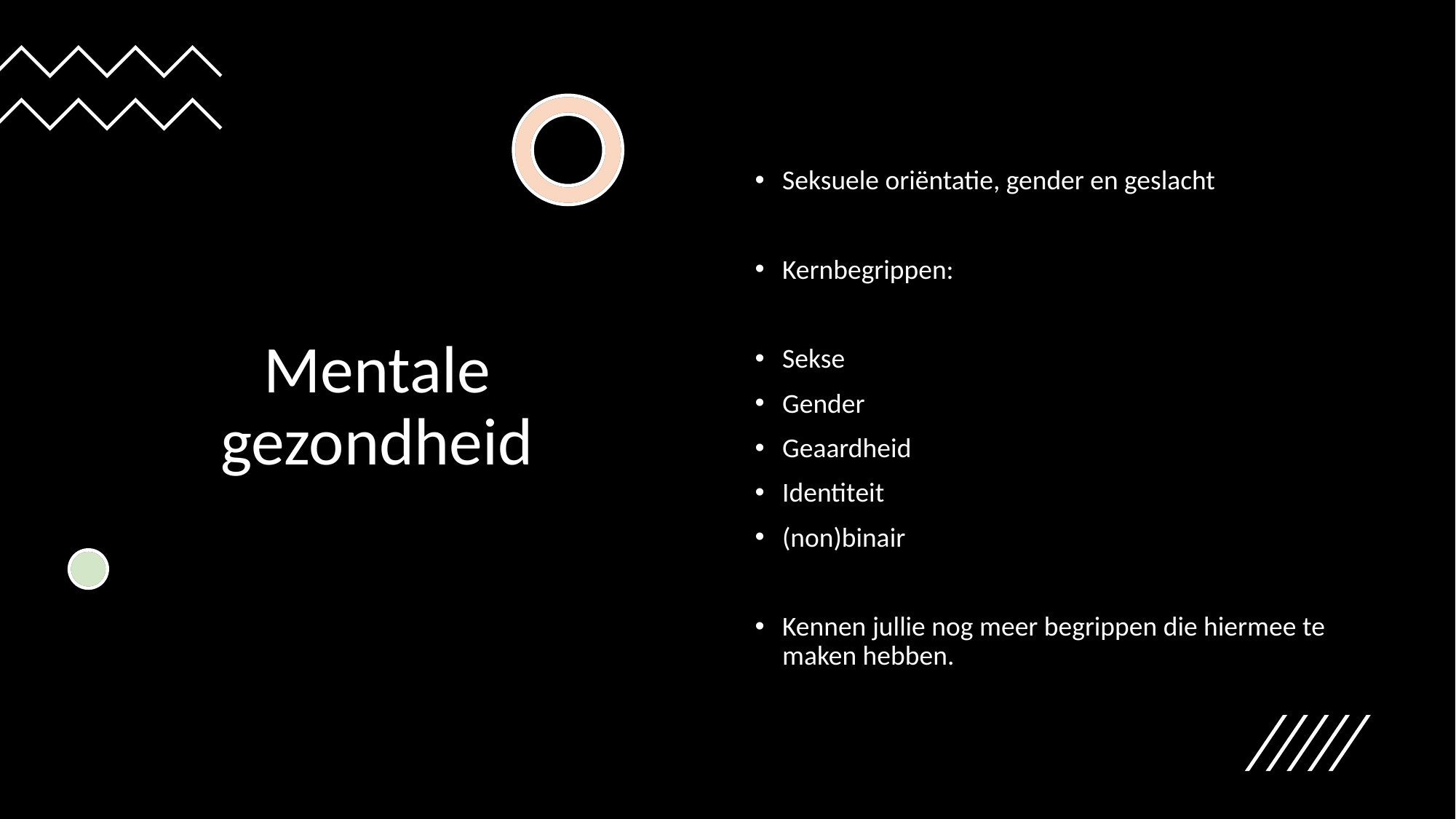

# Mentale gezondheid
Seksuele oriëntatie, gender en geslacht

Kernbegrippen:

Sekse
Gender
Geaardheid
Identiteit
(non)binair

Kennen jullie nog meer begrippen die hiermee te maken hebben.